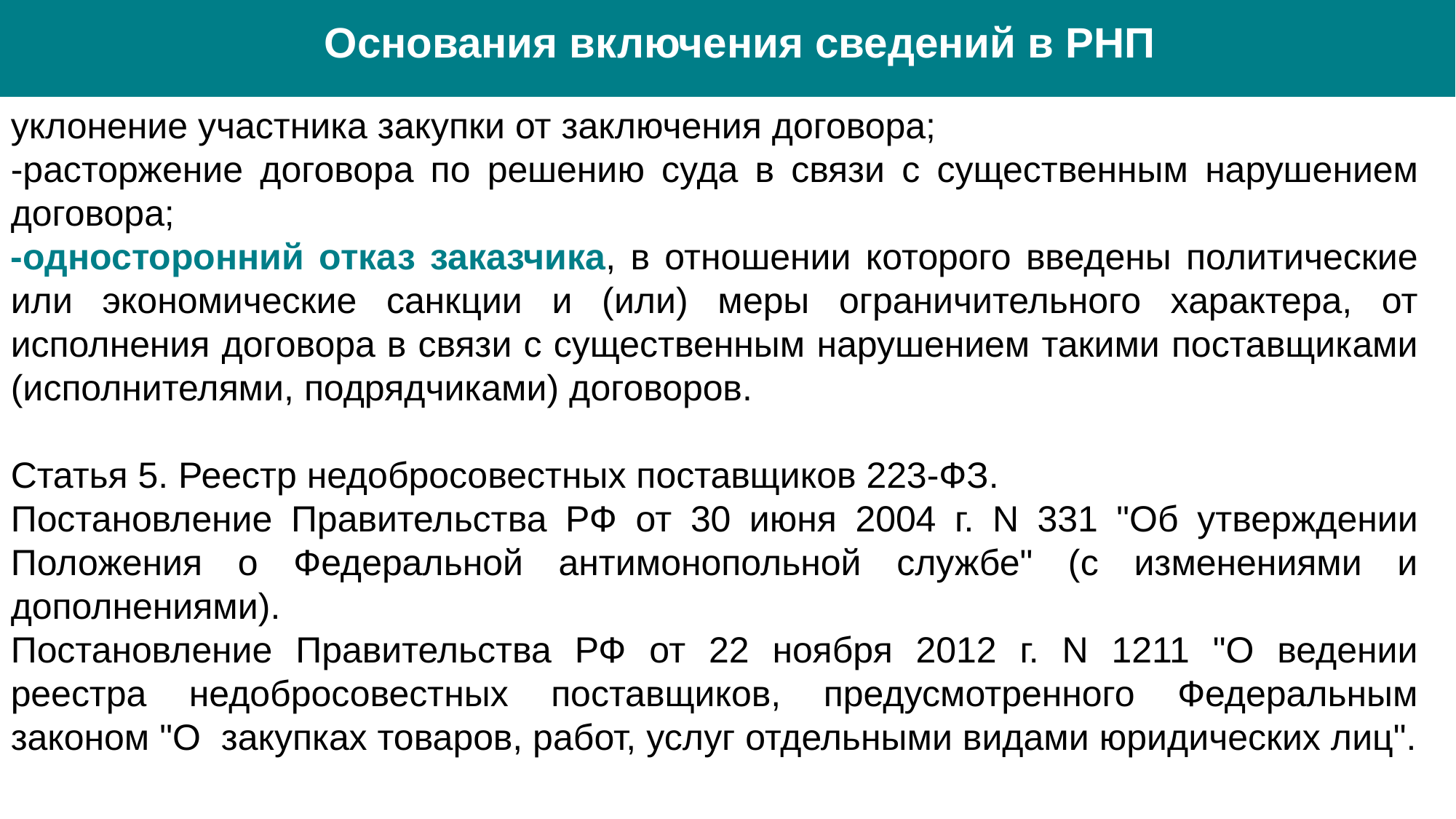

Основания включения сведений в РНП
уклонение участника закупки от заключения договора;
-расторжение договора по решению суда в связи с существенным нарушением договора;
-односторонний отказ заказчика, в отношении которого введены политические или экономические санкции и (или) меры ограничительного характера, от исполнения договора в связи с существенным нарушением такими поставщиками (исполнителями, подрядчиками) договоров.

Статья 5. Реестр недобросовестных поставщиков 223-ФЗ.
Постановление Правительства РФ от 30 июня 2004 г. N 331 "Об утверждении Положения о Федеральной антимонопольной службе" (с изменениями и дополнениями).
Постановление Правительства РФ от 22 ноября 2012 г. N 1211 "О ведении реестра недобросовестных поставщиков, предусмотренного Федеральным законом "О  закупках товаров, работ, услуг отдельными видами юридических лиц".